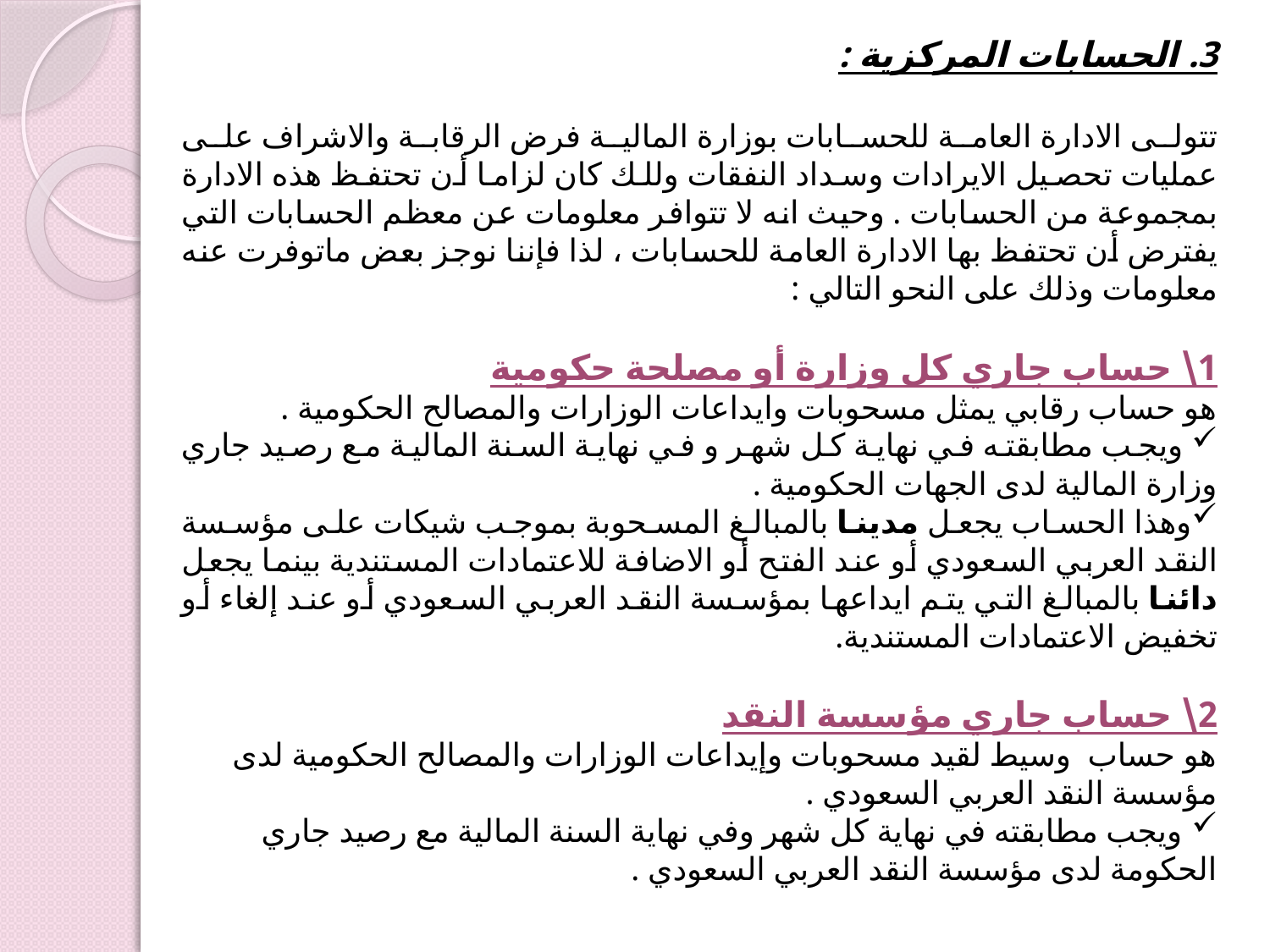

3. الحسابات المركزية :

تتولى الادارة العامة للحسابات بوزارة المالية فرض الرقابة والاشراف على عمليات تحصيل الايرادات وسداد النفقات وللك كان لزاما أن تحتفظ هذه الادارة بمجموعة من الحسابات . وحيث انه لا تتوافر معلومات عن معظم الحسابات التي يفترض أن تحتفظ بها الادارة العامة للحسابات ، لذا فإننا نوجز بعض ماتوفرت عنه معلومات وذلك على النحو التالي :

1\ حساب جاري كل وزارة أو مصلحة حكومية
هو حساب رقابي يمثل مسحوبات وايداعات الوزارات والمصالح الحكومية .
 ويجب مطابقته في نهاية كل شهر و في نهاية السنة المالية مع رصيد جاري وزارة المالية لدى الجهات الحكومية .
وهذا الحساب يجعل مدينا بالمبالغ المسحوبة بموجب شيكات على مؤسسة النقد العربي السعودي أو عند الفتح أو الاضافة للاعتمادات المستندية بينما يجعل دائنا بالمبالغ التي يتم ايداعها بمؤسسة النقد العربي السعودي أو عند إلغاء أو تخفيض الاعتمادات المستندية.

2\ حساب جاري مؤسسة النقد
هو حساب  وسيط لقيد مسحوبات وإيداعات الوزارات والمصالح الحكومية لدى مؤسسة النقد العربي السعودي .
 ويجب مطابقته في نهاية كل شهر وفي نهاية السنة المالية مع رصيد جاري الحكومة لدى مؤسسة النقد العربي السعودي .